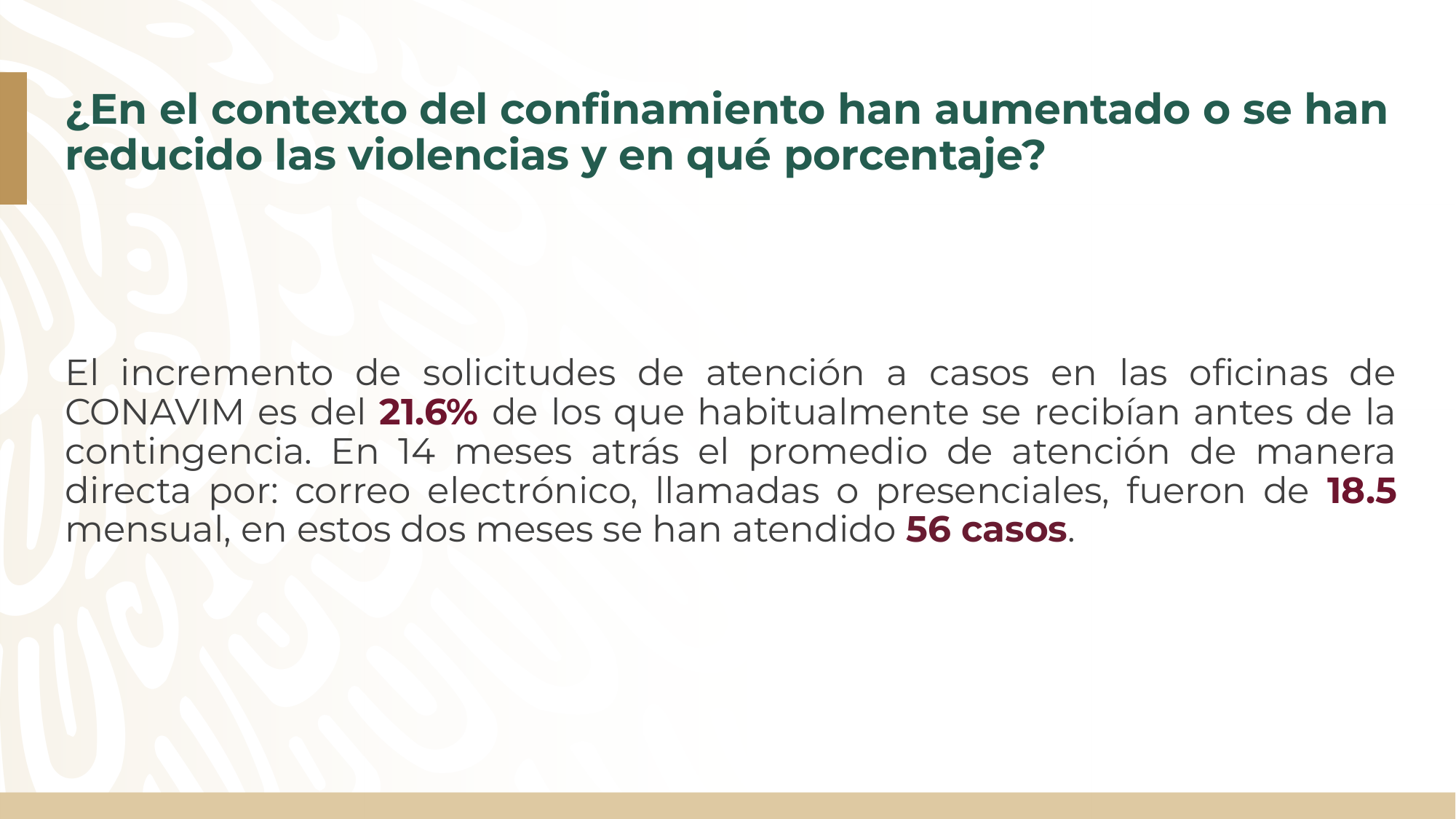

# ¿En el contexto del confinamiento han aumentado o se han reducido las violencias y en qué porcentaje?

El incremento de solicitudes de atención a casos en las oficinas de CONAVIM es del 21.6% de los que habitualmente se recibían antes de la contingencia. En 14 meses atrás el promedio de atención de manera directa por: correo electrónico, llamadas o presenciales, fueron de 18.5 mensual, en estos dos meses se han atendido 56 casos.